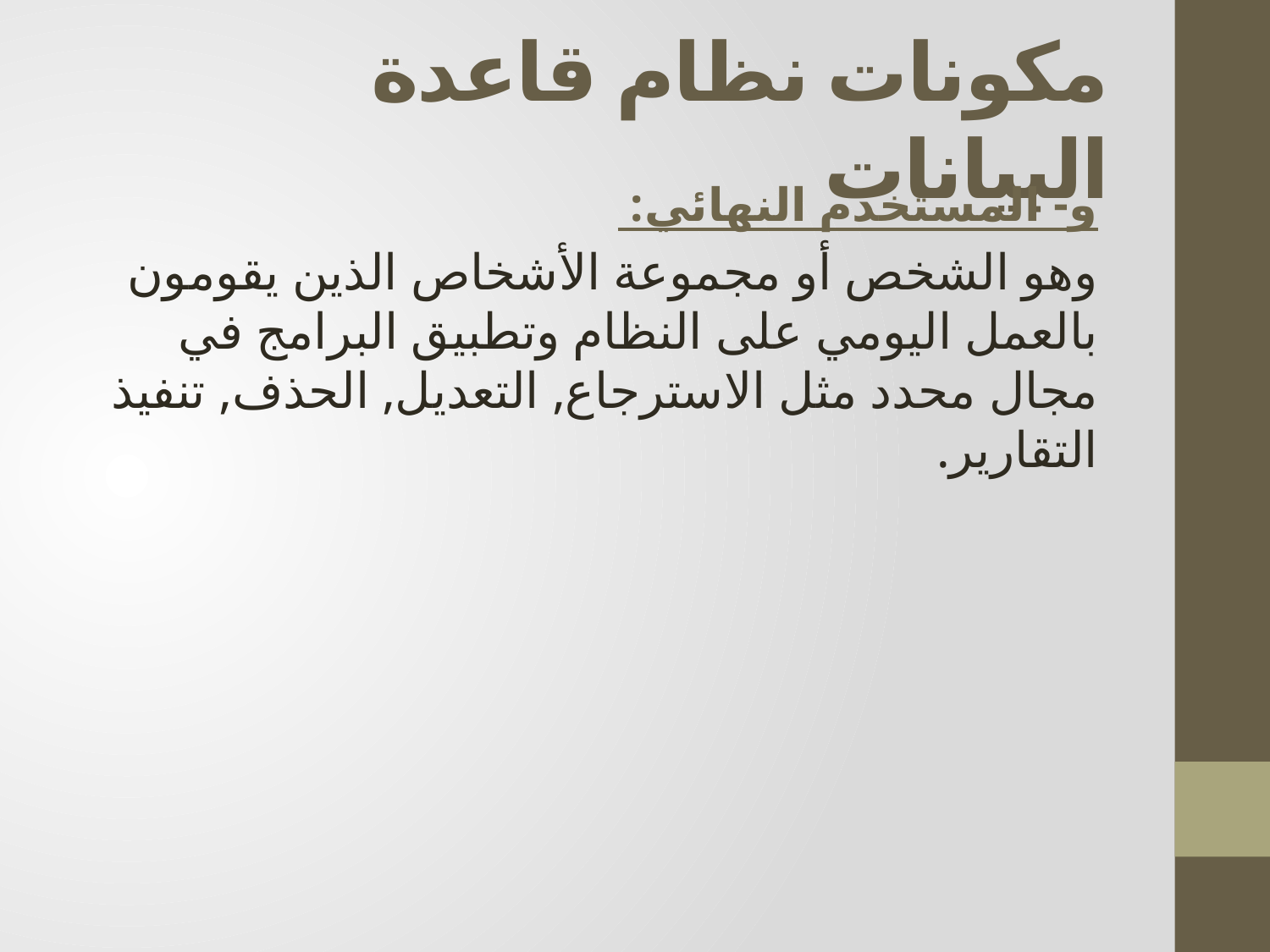

# مكونات نظام قاعدة البيانات
و- المستخدم النهائي:
وهو الشخص أو مجموعة الأشخاص الذين يقومون بالعمل اليومي على النظام وتطبيق البرامج في مجال محدد مثل الاسترجاع, التعديل, الحذف, تنفيذ التقارير.